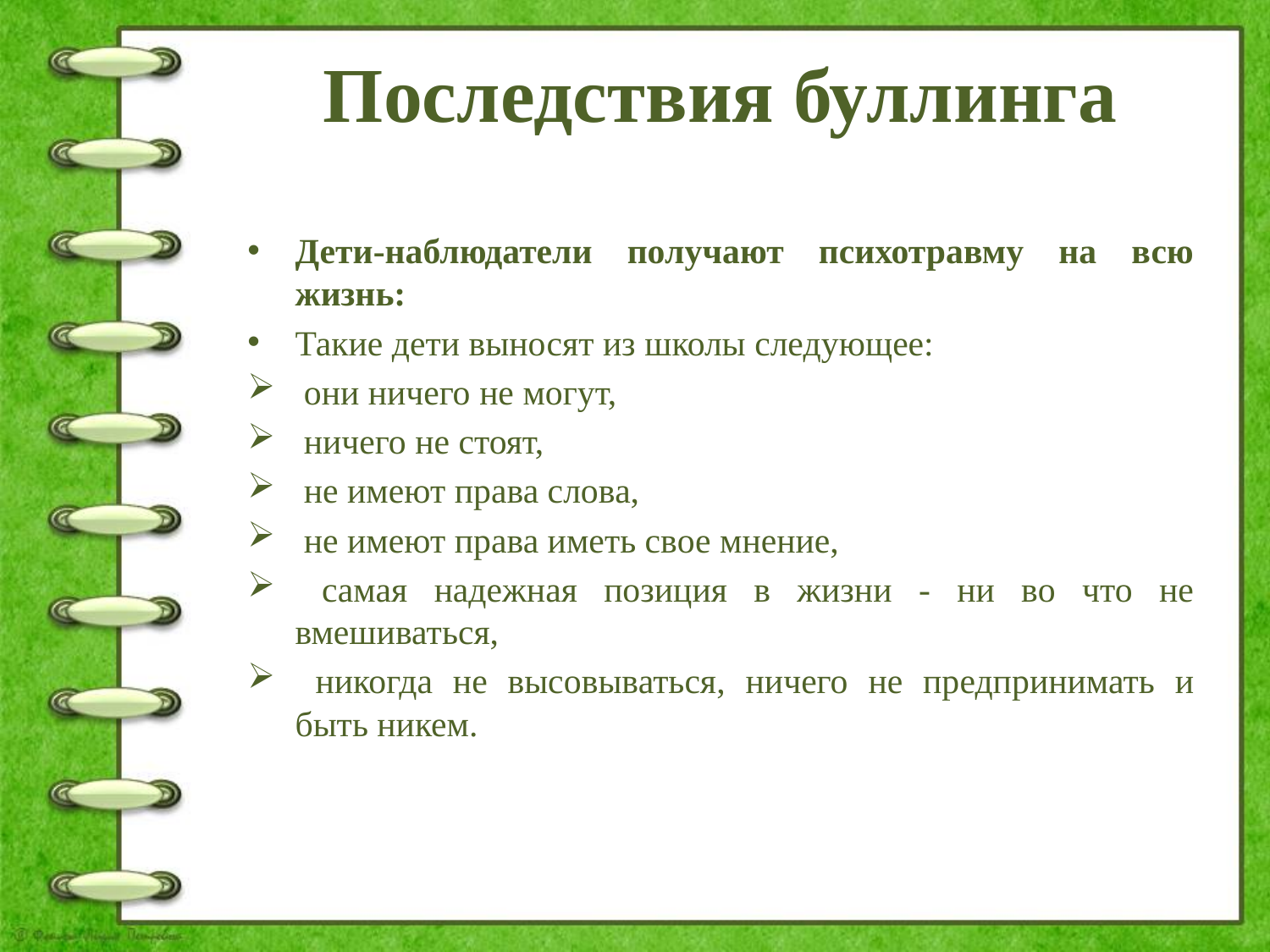

# Последствия буллинга
Дети-наблюдатели получают психотравму на всю жизнь:
Такие дети выносят из школы следующее:
 они ничего не могут,
 ничего не стоят,
 не имеют права слова,
 не имеют права иметь свое мнение,
 самая надежная позиция в жизни - ни во что не вмешиваться,
 никогда не высовываться, ничего не предпринимать и быть никем.